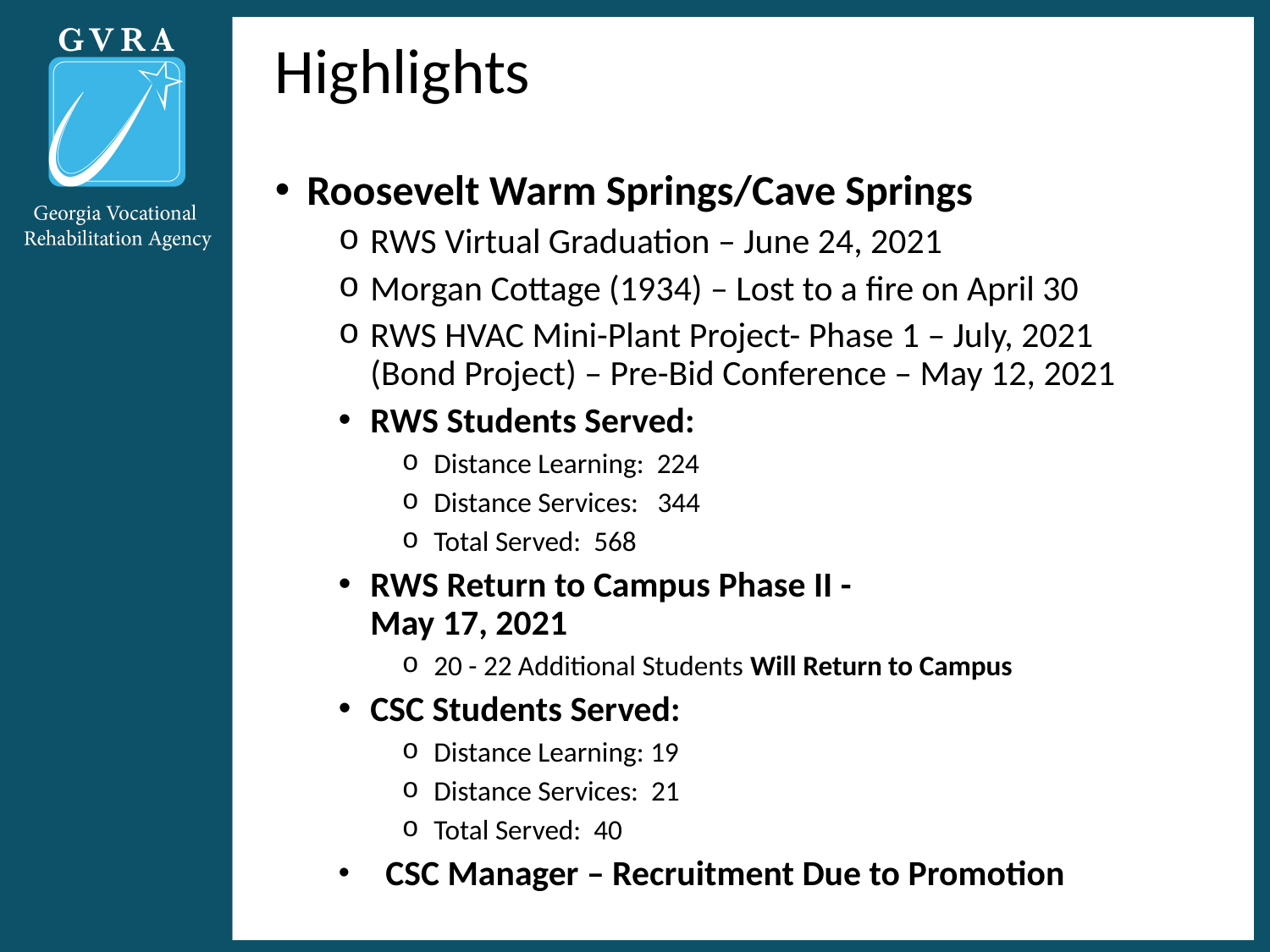

# Highlights
Roosevelt Warm Springs/Cave Springs
RWS Virtual Graduation – June 24, 2021
Morgan Cottage (1934) – Lost to a fire on April 30
RWS HVAC Mini-Plant Project- Phase 1 – July, 2021 (Bond Project) – Pre-Bid Conference – May 12, 2021
RWS Students Served:
Distance Learning:  224
Distance Services:   344
Total Served:  568
RWS Return to Campus Phase II -                                     May 17, 2021
20 - 22 Additional Students Will Return to Campus
CSC Students Served:
Distance Learning: 19
Distance Services:  21
Total Served:  40
 CSC Manager – Recruitment Due to Promotion